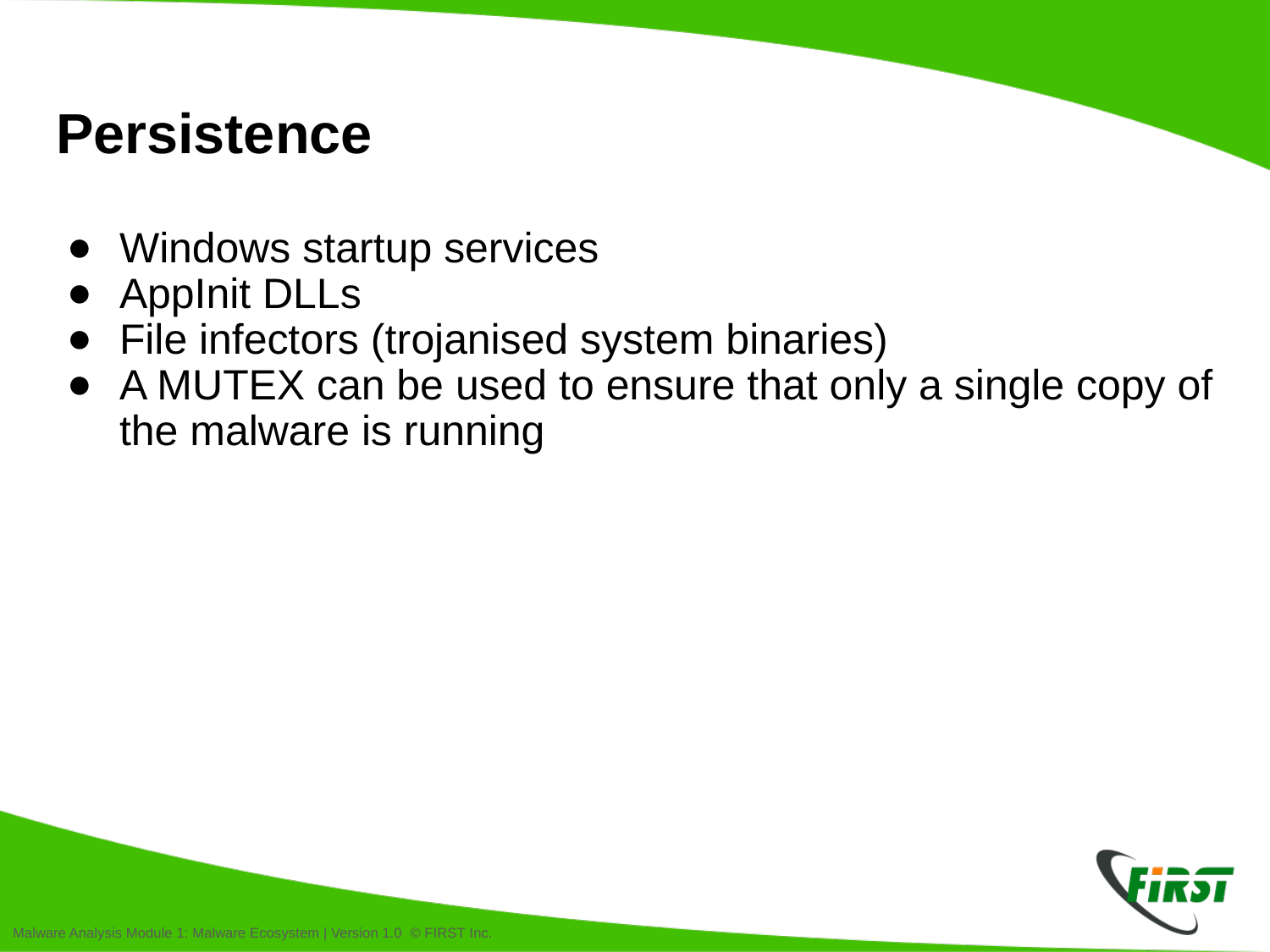

# Persistence
Windows startup services
AppInit DLLs
File infectors (trojanised system binaries)
A MUTEX can be used to ensure that only a single copy of the malware is running